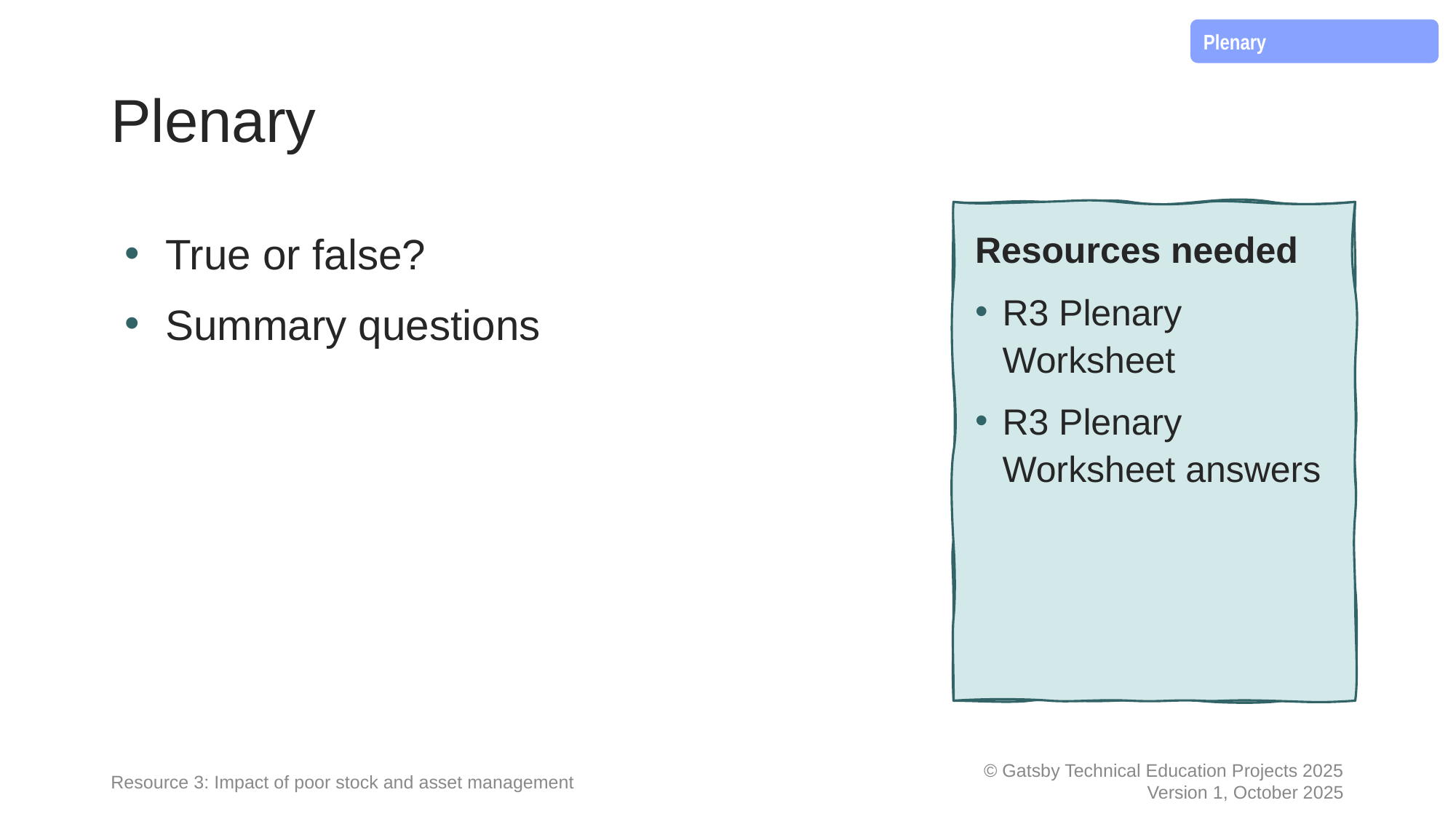

Plenary
# Plenary
Resources needed
R3 Plenary Worksheet
R3 Plenary Worksheet answers
True or false?
Summary questions
Resource 3: Impact of poor stock and asset management